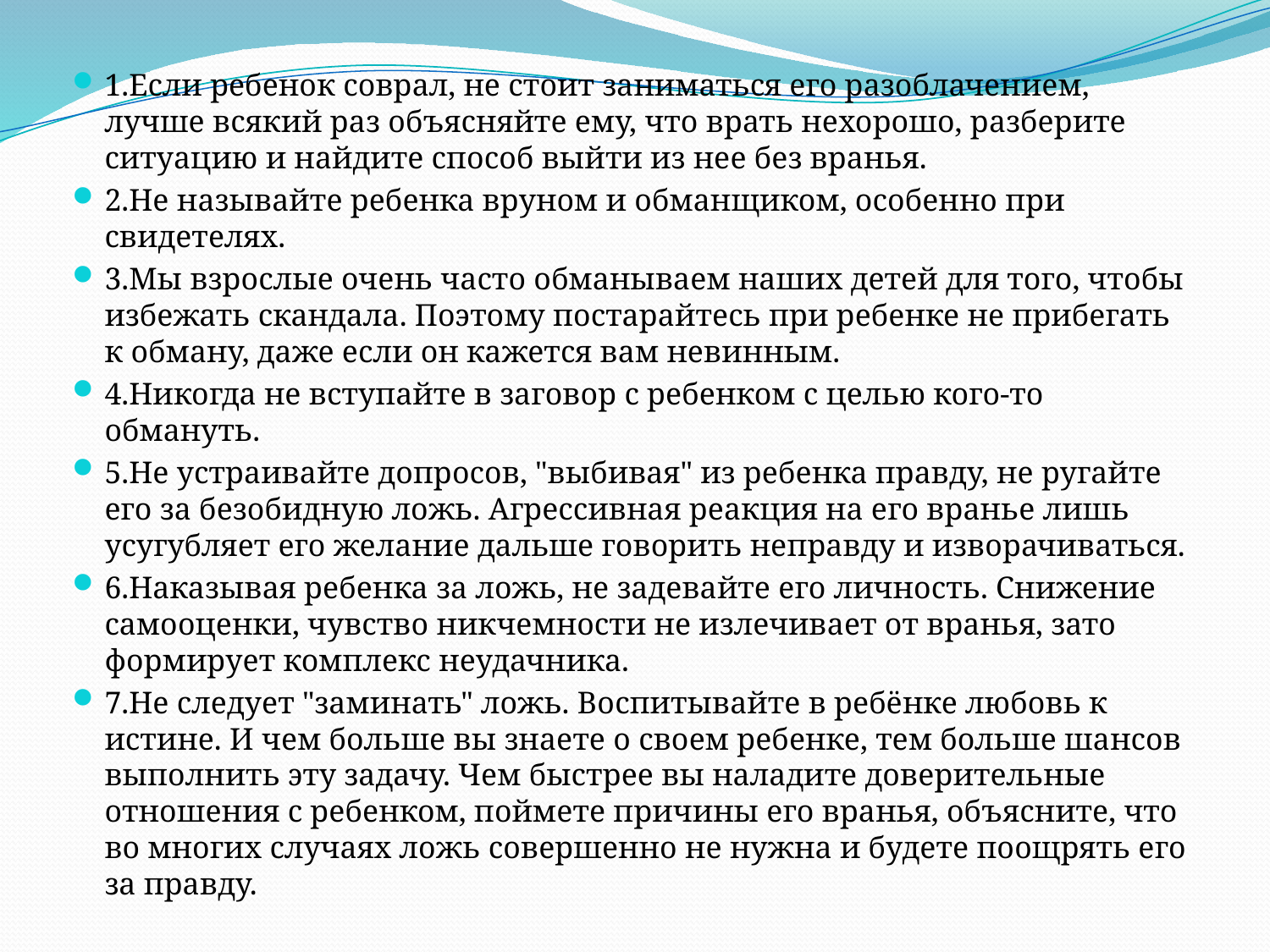

#
1.Если ребенок соврал, не стоит заниматься его разоблачением, лучше всякий раз объясняйте ему, что врать нехорошо, разберите ситуацию и найдите способ выйти из нее без вранья.
2.Не называйте ребенка вруном и обманщиком, особенно при свидетелях.
3.Мы взрослые очень часто обманываем наших детей для того, чтобы избежать скандала. Поэтому постарайтесь при ребенке не прибегать к обману, даже если он кажется вам невинным.
4.Никогда не вступайте в заговор с ребенком с целью кого-то обмануть.
5.Не устраивайте допросов, "выбивая" из ребенка правду, не ругайте его за безобидную ложь. Агрессивная реакция на его вранье лишь усугубляет его желание дальше говорить неправду и изворачиваться.
6.Наказывая ребенка за ложь, не задевайте его личность. Снижение самооценки, чувство никчемности не излечивает от вранья, зато формирует комплекс неудачника.
7.Не следует "заминать" ложь. Воспитывайте в ребёнке любовь к истине. И чем больше вы знаете о своем ребенке, тем больше шансов выполнить эту задачу. Чем быстрее вы наладите доверительные отношения с ребенком, поймете причины его вранья, объясните, что во многих случаях ложь совершенно не нужна и будете поощрять его за правду.